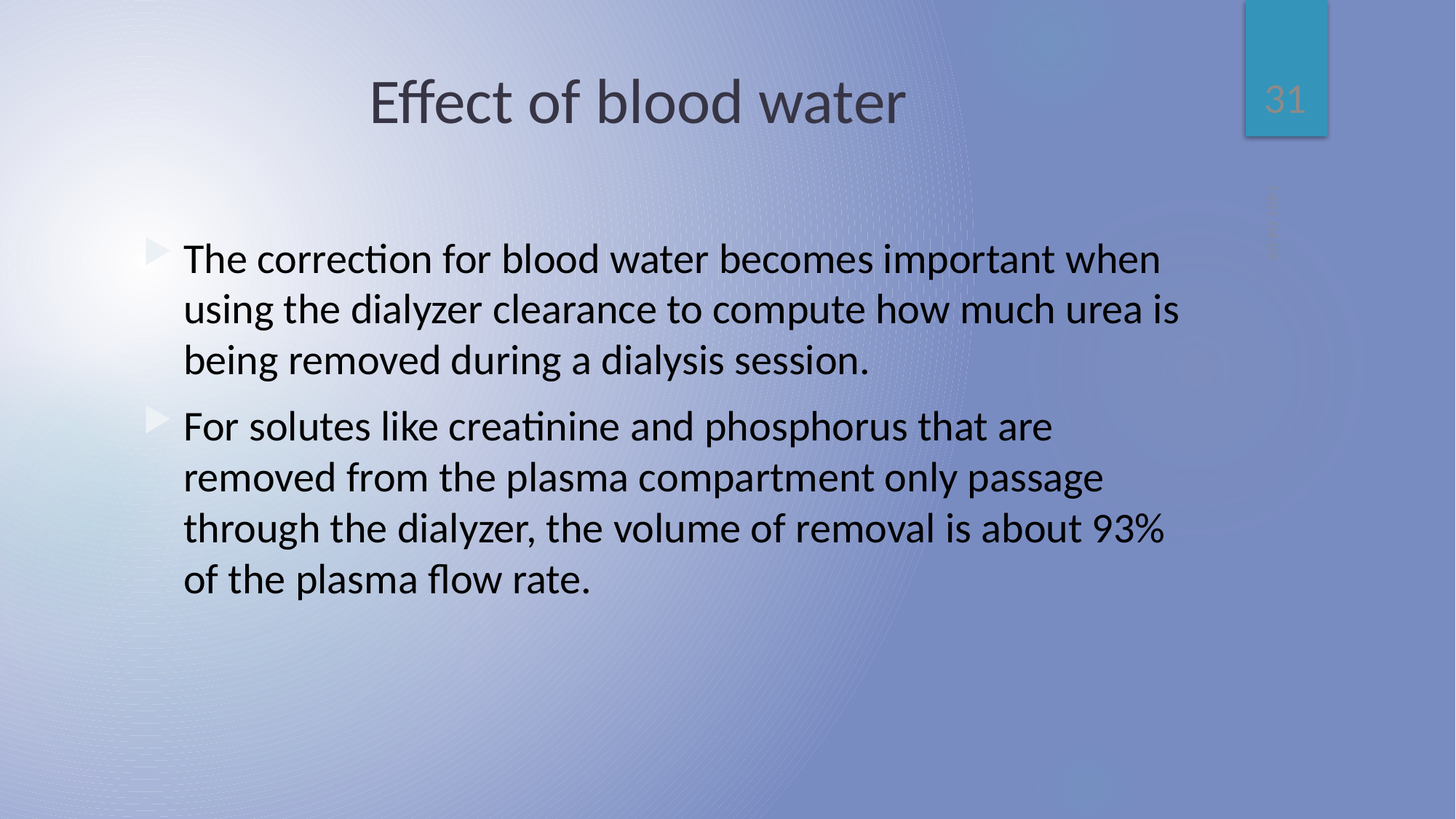

31
# Effect of blood water
1401.04.09
The correction for blood water becomes important when using the dialyzer clearance to compute how much urea is being removed during a dialysis session.
For solutes like creatinine and phosphorus that are removed from the plasma compartment only passage through the dialyzer, the volume of removal is about 93% of the plasma flow rate.